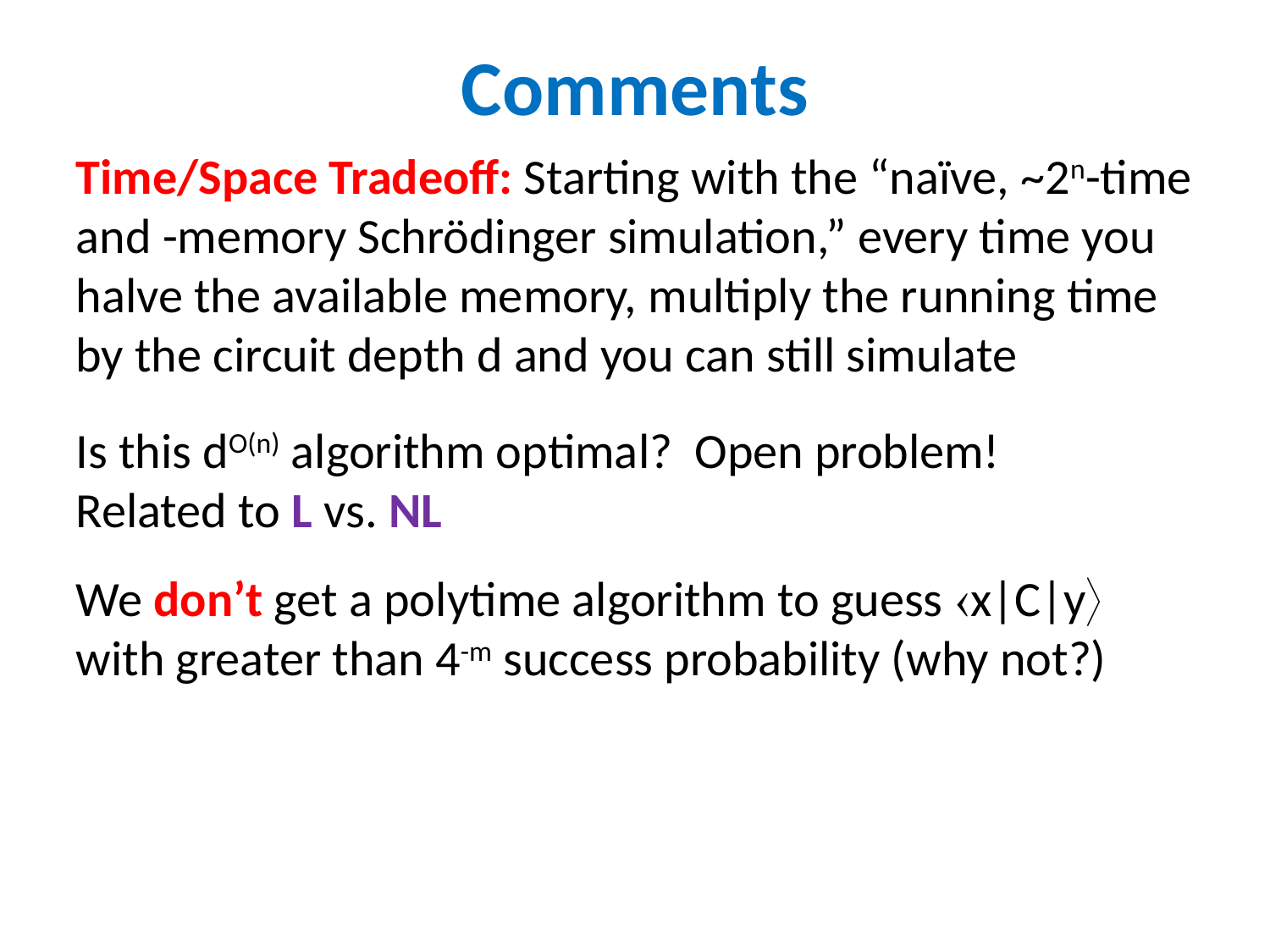

Comments
Time/Space Tradeoff: Starting with the “naïve, ~2n-time and -memory Schrödinger simulation,” every time you halve the available memory, multiply the running time by the circuit depth d and you can still simulate
Is this dO(n) algorithm optimal?  Open problem!  Related to L vs. NL
We don’t get a polytime algorithm to guess 〈x|C|y〉 with greater than 4-m success probability (why not?)